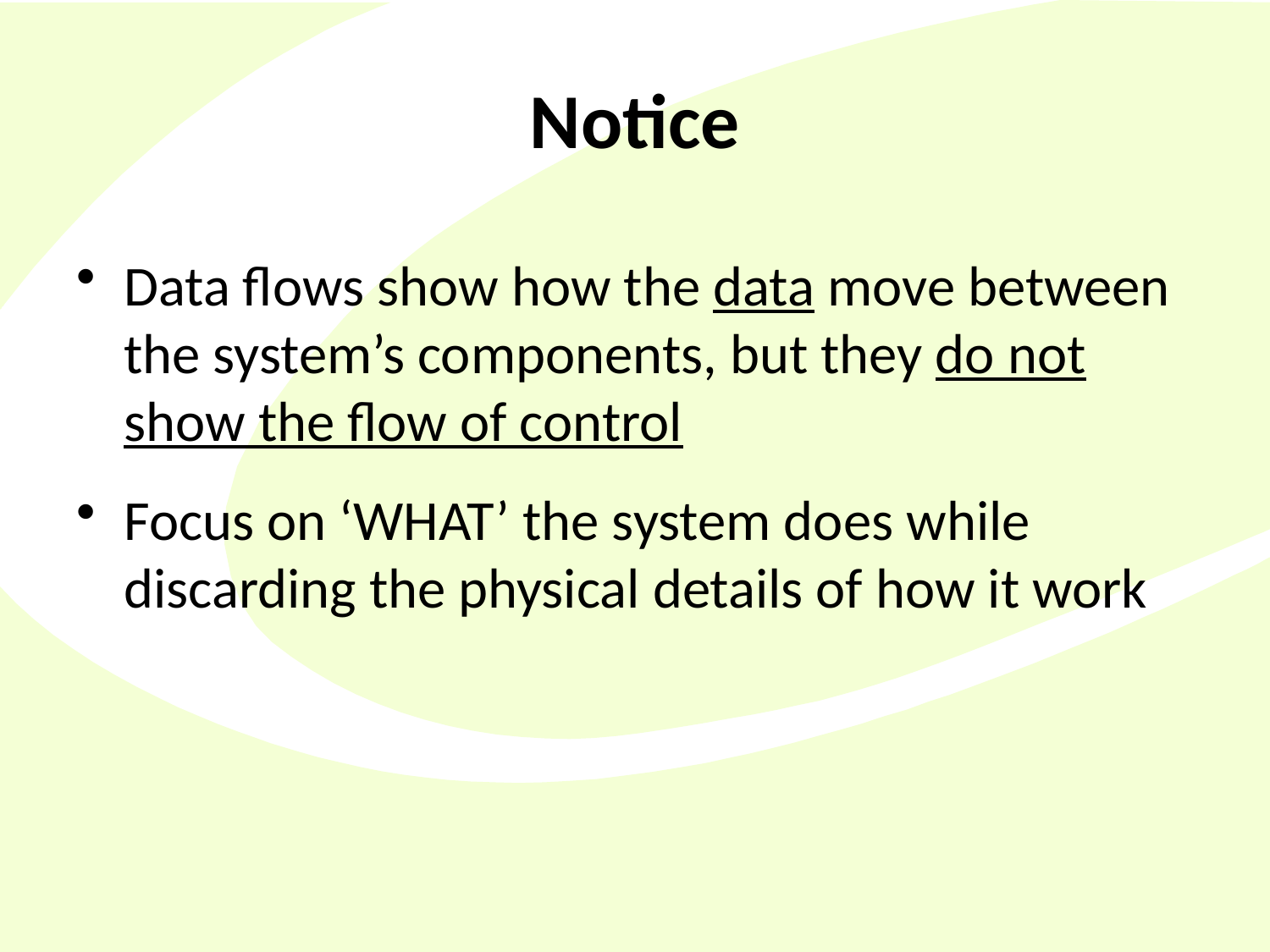

# Notice
Data flows show how the data move between the system’s components, but they do not show the flow of control
Focus on ‘WHAT’ the system does while discarding the physical details of how it work